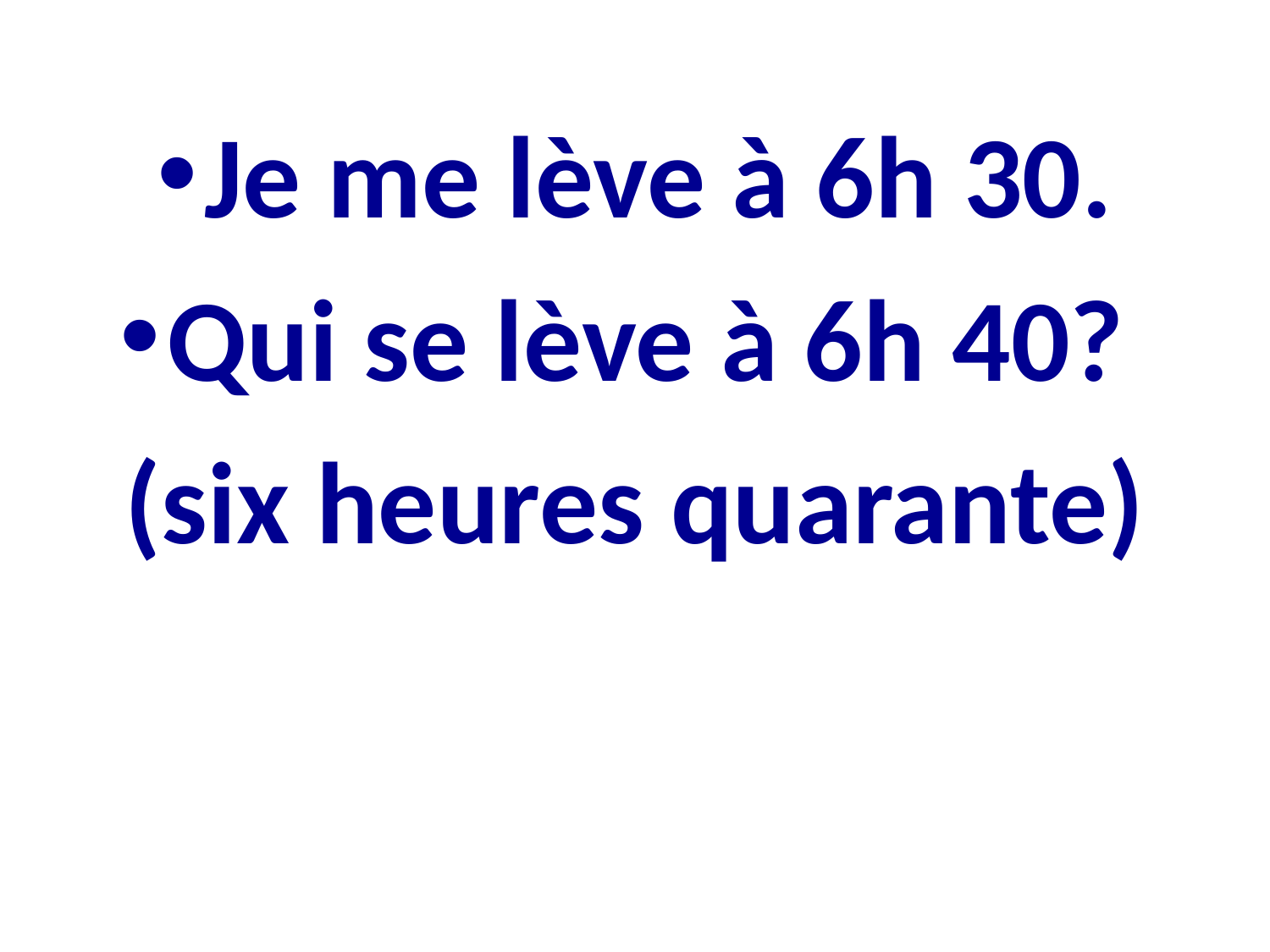

Je me lève à 6h 30.
Qui se lève à 6h 40?
(six heures quarante)